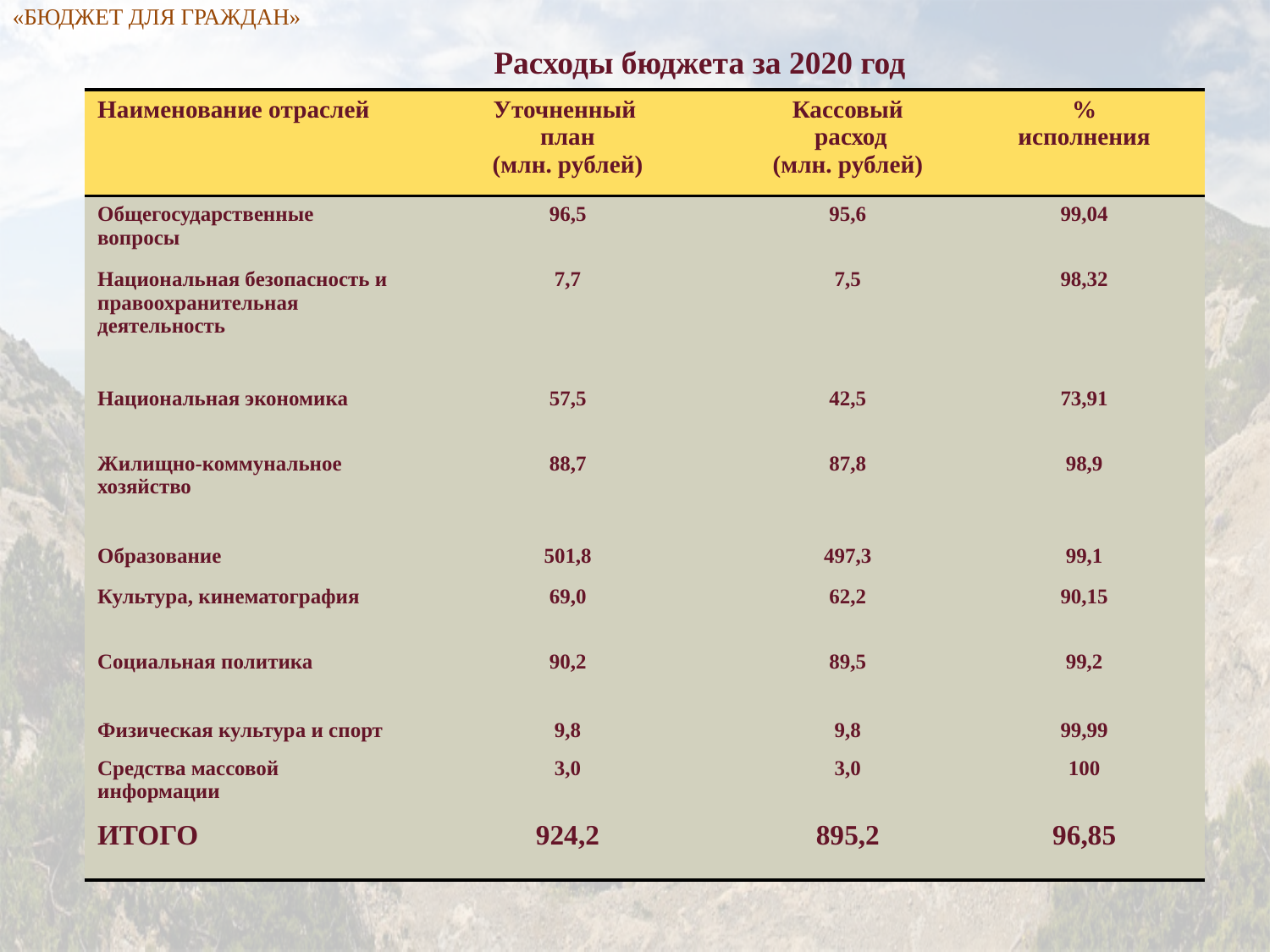

«БЮДЖЕТ ДЛЯ ГРАЖДАН»
            Расходы бюджета за 2020 год
| Наименование отраслей | Уточненный план (млн. рублей) | Кассовый расход (млн. рублей) | % исполнения |
| --- | --- | --- | --- |
| Общегосударственные вопросы | 96,5 | 95,6 | 99,04 |
| Национальная безопасность и правоохранительная деятельность | 7,7 | 7,5 | 98,32 |
| Национальная экономика | 57,5 | 42,5 | 73,91 |
| Жилищно-коммунальное хозяйство | 88,7 | 87,8 | 98,9 |
| Образование | 501,8 | 497,3 | 99,1 |
| Культура, кинематография | 69,0 | 62,2 | 90,15 |
| Социальная политика | 90,2 | 89,5 | 99,2 |
| Физическая культура и спорт | 9,8 | 9,8 | 99,99 |
| Средства массовой информации | 3,0 | 3,0 | 100 |
| ИТОГО | 924,2 | 895,2 | 96,85 |